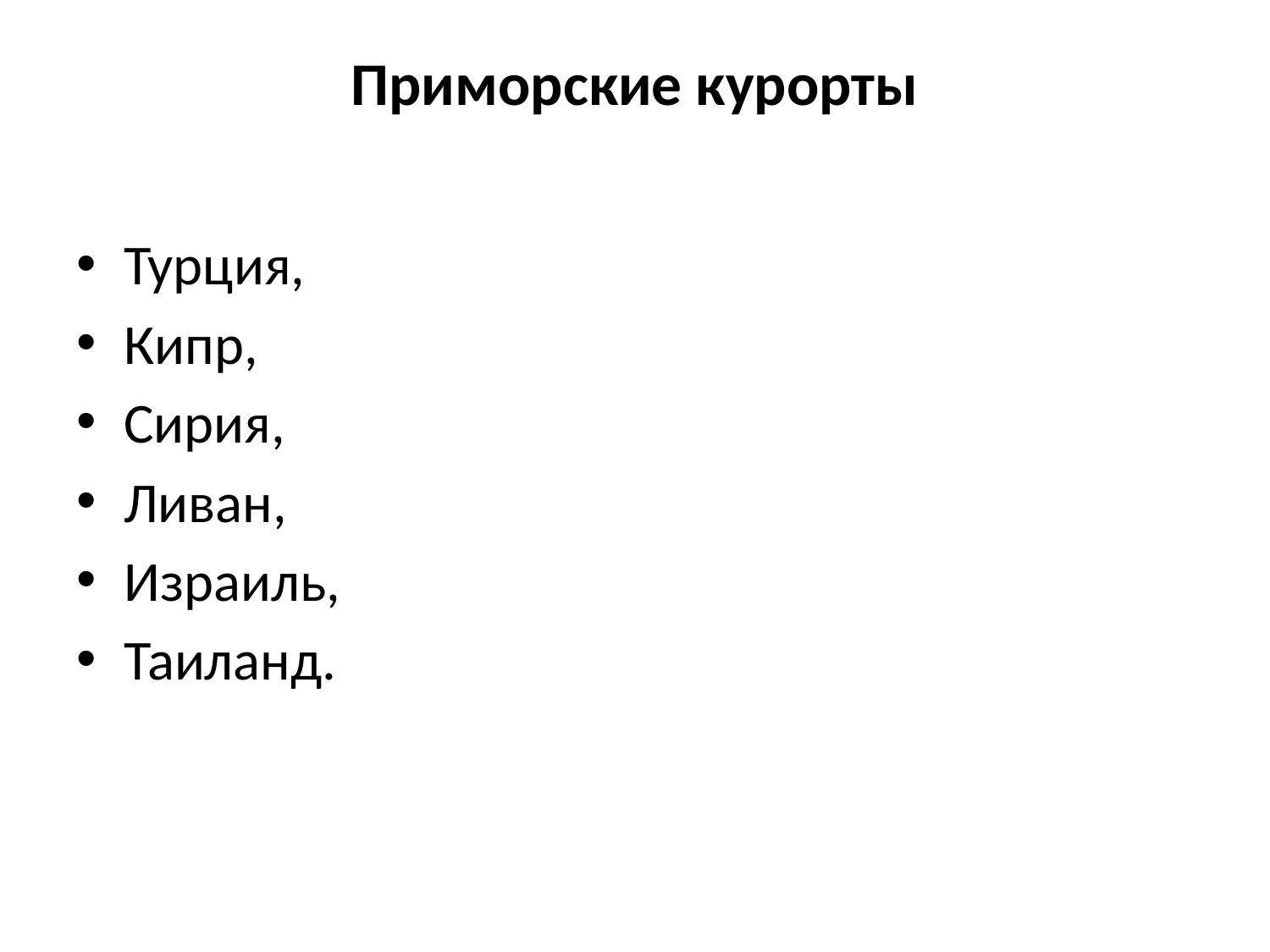

# Приморские курорты
Турция,
Кипр,
Сирия,
Ливан,
Израиль,
Таиланд.